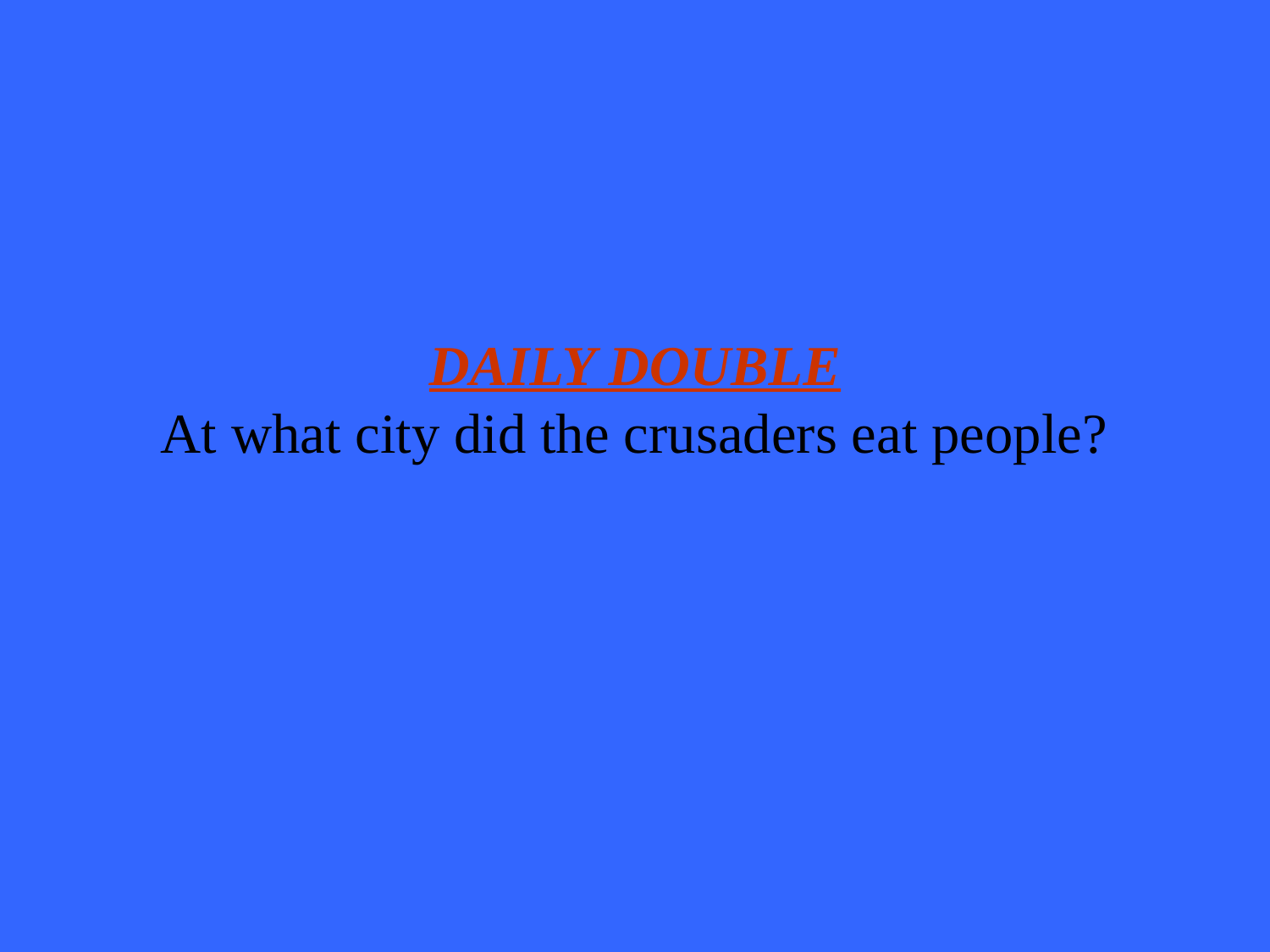

# DAILY DOUBLE At what city did the crusaders eat people?